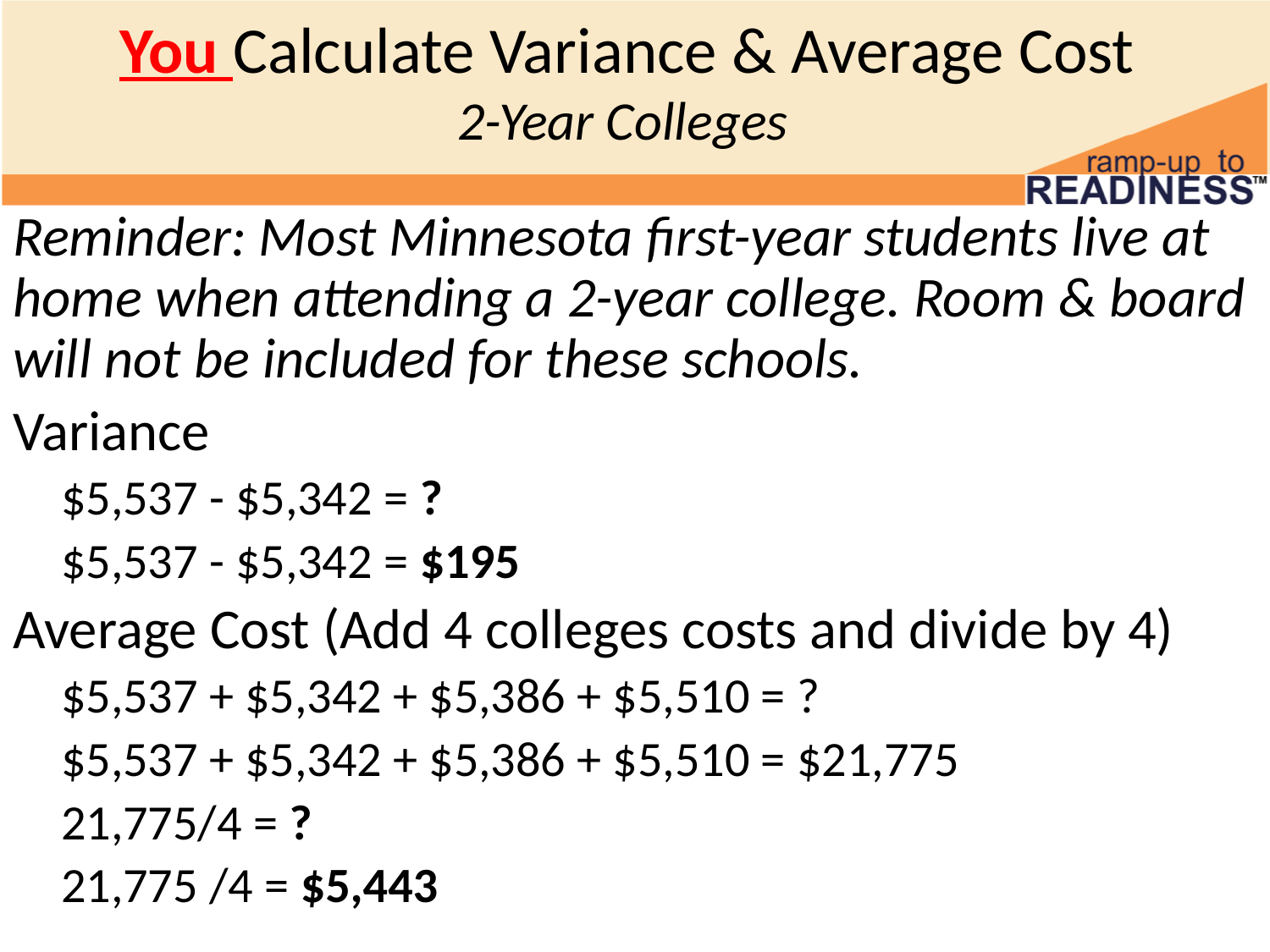

# You Calculate Variance & Average Cost 2-Year Colleges
Reminder: Most Minnesota first-year students live at home when attending a 2-year college. Room & board will not be included for these schools.
Variance
$5,537 - $5,342 = ?
$5,537 - $5,342 = $195
Average Cost (Add 4 colleges costs and divide by 4)
$5,537 + $5,342 + $5,386 + $5,510 = ?
$5,537 + $5,342 + $5,386 + $5,510 = $21,775
21,775/4 = ?
21,775 /4 = $5,443